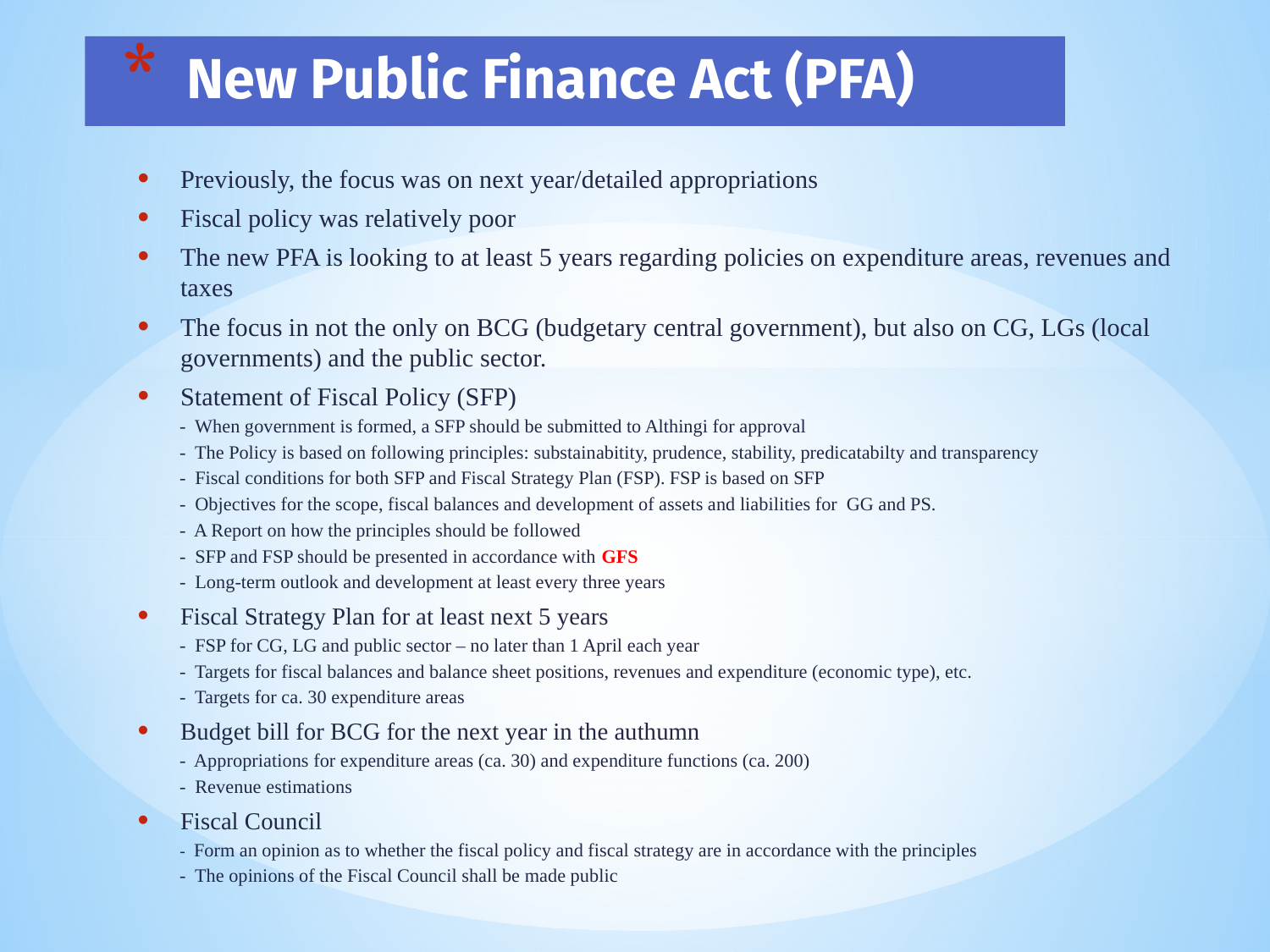

# New Public Finance Act (PFA)
Previously, the focus was on next year/detailed appropriations
Fiscal policy was relatively poor
The new PFA is looking to at least 5 years regarding policies on expenditure areas, revenues and taxes
The focus in not the only on BCG (budgetary central government), but also on CG, LGs (local governments) and the public sector.
Statement of Fiscal Policy (SFP)
           -  When government is formed, a SFP should be submitted to Althingi for approval
         -  The Policy is based on following principles: substainabitity, prudence, stability, predicatabilty and transparency
         -  Fiscal conditions for both SFP and Fiscal Strategy Plan (FSP). FSP is based on SFP
         -  Objectives for the scope, fiscal balances and development of assets and liabilities for  GG and PS.
         -  A Report on how the principles should be followed
         -  SFP and FSP should be presented in accordance with GFS
         -  Long-term outlook and development at least every three years
Fiscal Strategy Plan for at least next 5 years
         -  FSP for CG, LG and public sector – no later than 1 April each year
         -  Targets for fiscal balances and balance sheet positions, revenues and expenditure (economic type), etc.
         -  Targets for ca. 30 expenditure areas
Budget bill for BCG for the next year in the authumn
         -  Appropriations for expenditure areas (ca. 30) and expenditure functions (ca. 200)
         -  Revenue estimations
Fiscal Council
          -  Form an opinion as to whether the fiscal policy and fiscal strategy are in accordance with the principles
         -  The opinions of the Fiscal Council shall be made public